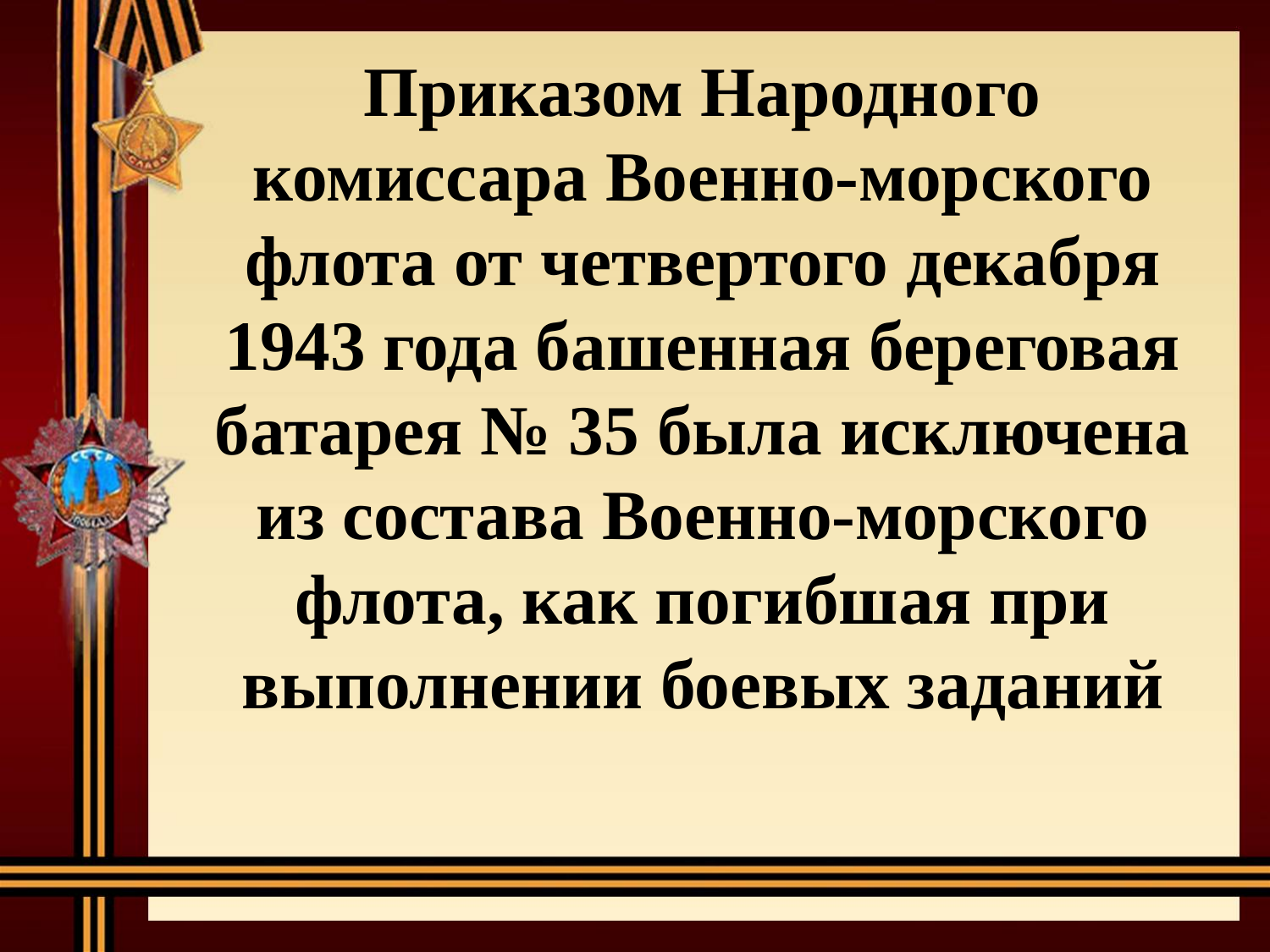

#
Приказом Народного комиссара Военно-морского флота от четвертого декабря 1943 года башенная береговая батарея № 35 была исключена из состава Военно-морского флота, как погибшая при выполнении боевых заданий